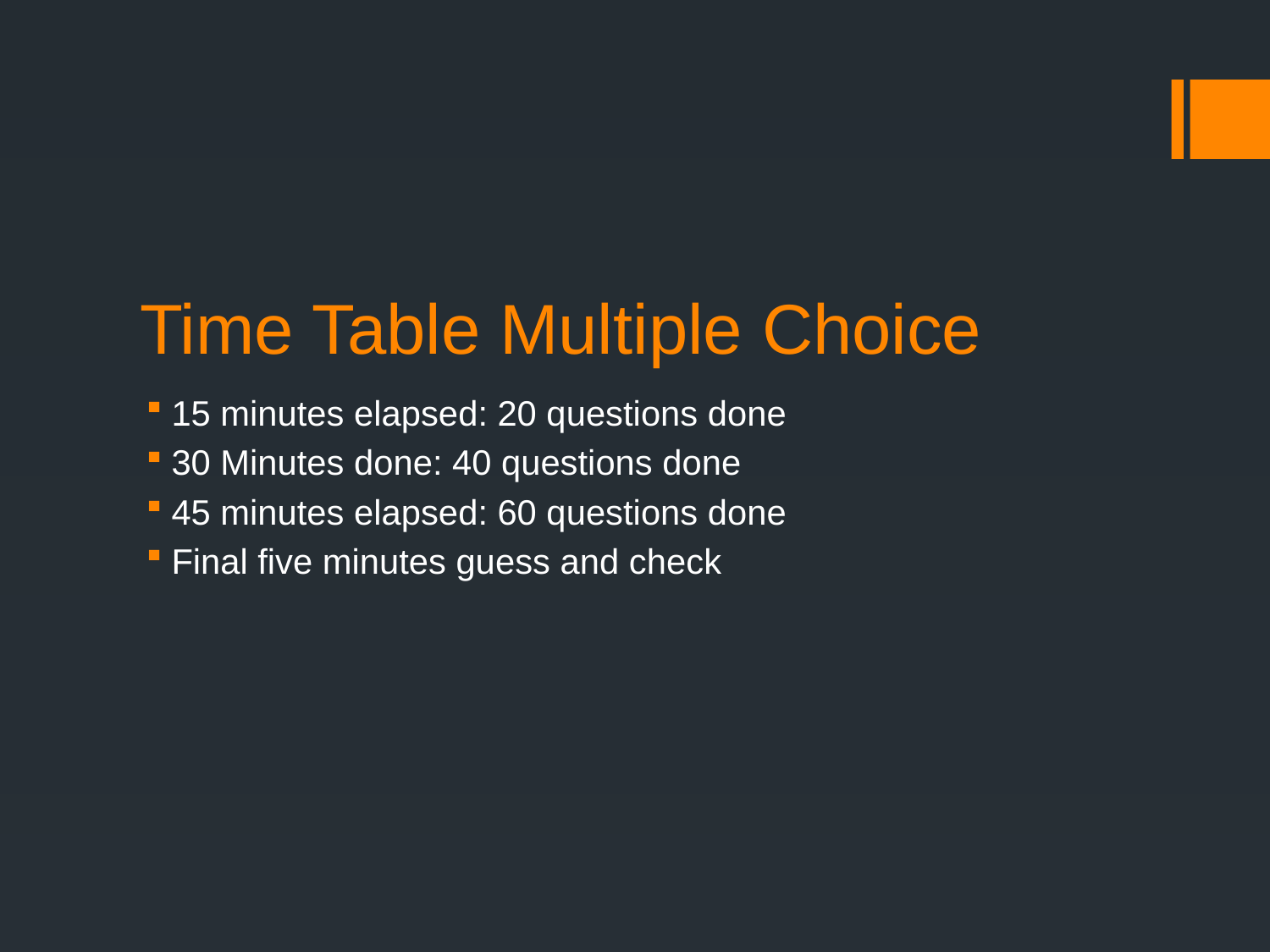

# Time Table Multiple Choice
15 minutes elapsed: 20 questions done
30 Minutes done: 40 questions done
45 minutes elapsed: 60 questions done
Final five minutes guess and check